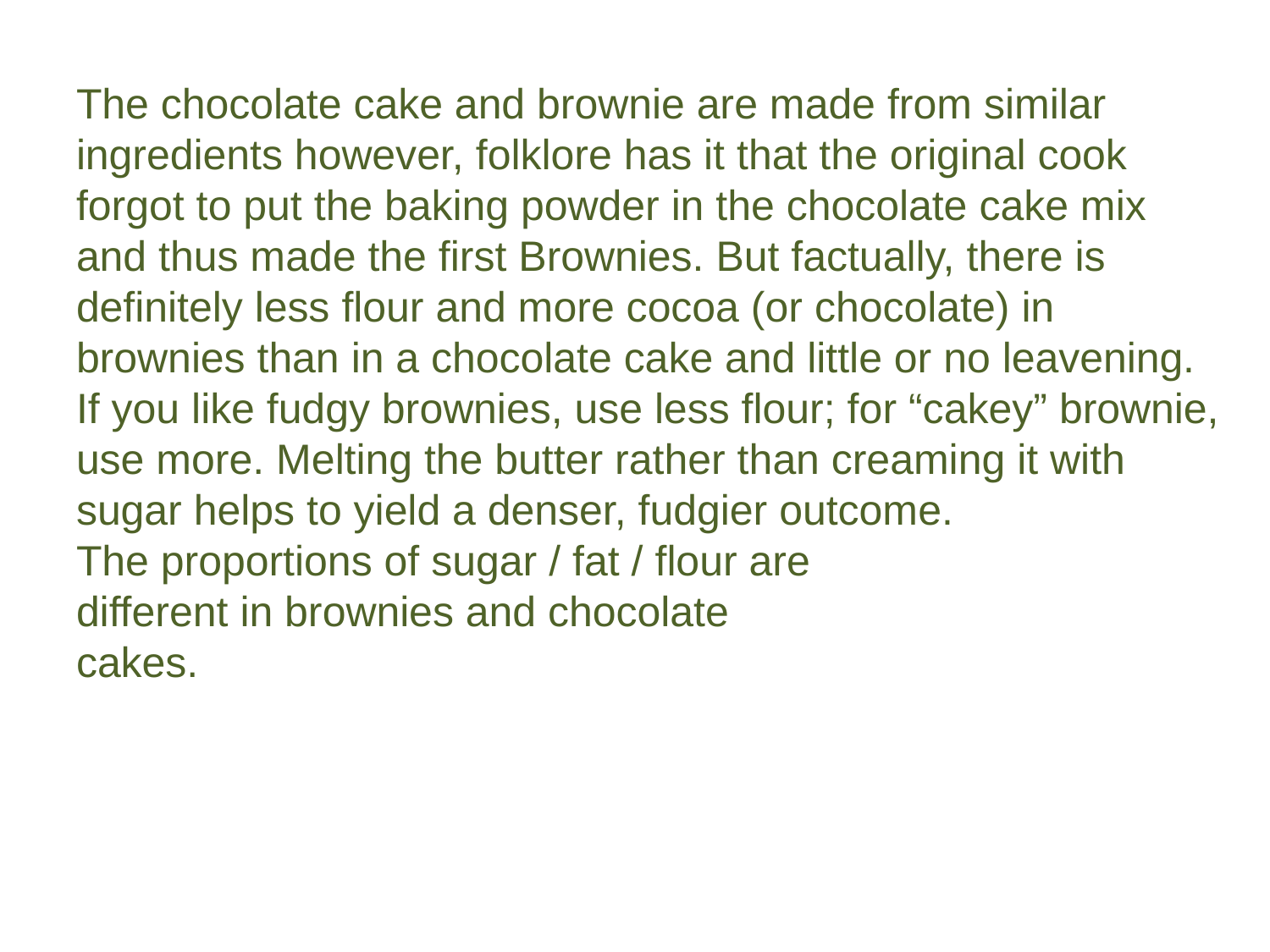

The chocolate cake and brownie are made from similar ingredients however, folklore has it that the original cook forgot to put the baking powder in the chocolate cake mix and thus made the first Brownies. But factually, there is definitely less flour and more cocoa (or chocolate) in brownies than in a chocolate cake and little or no leavening. If you like fudgy brownies, use less flour; for “cakey” brownie, use more. Melting the butter rather than creaming it with sugar helps to yield a denser, fudgier outcome.
The proportions of sugar / fat / flour are
different in brownies and chocolate
cakes.